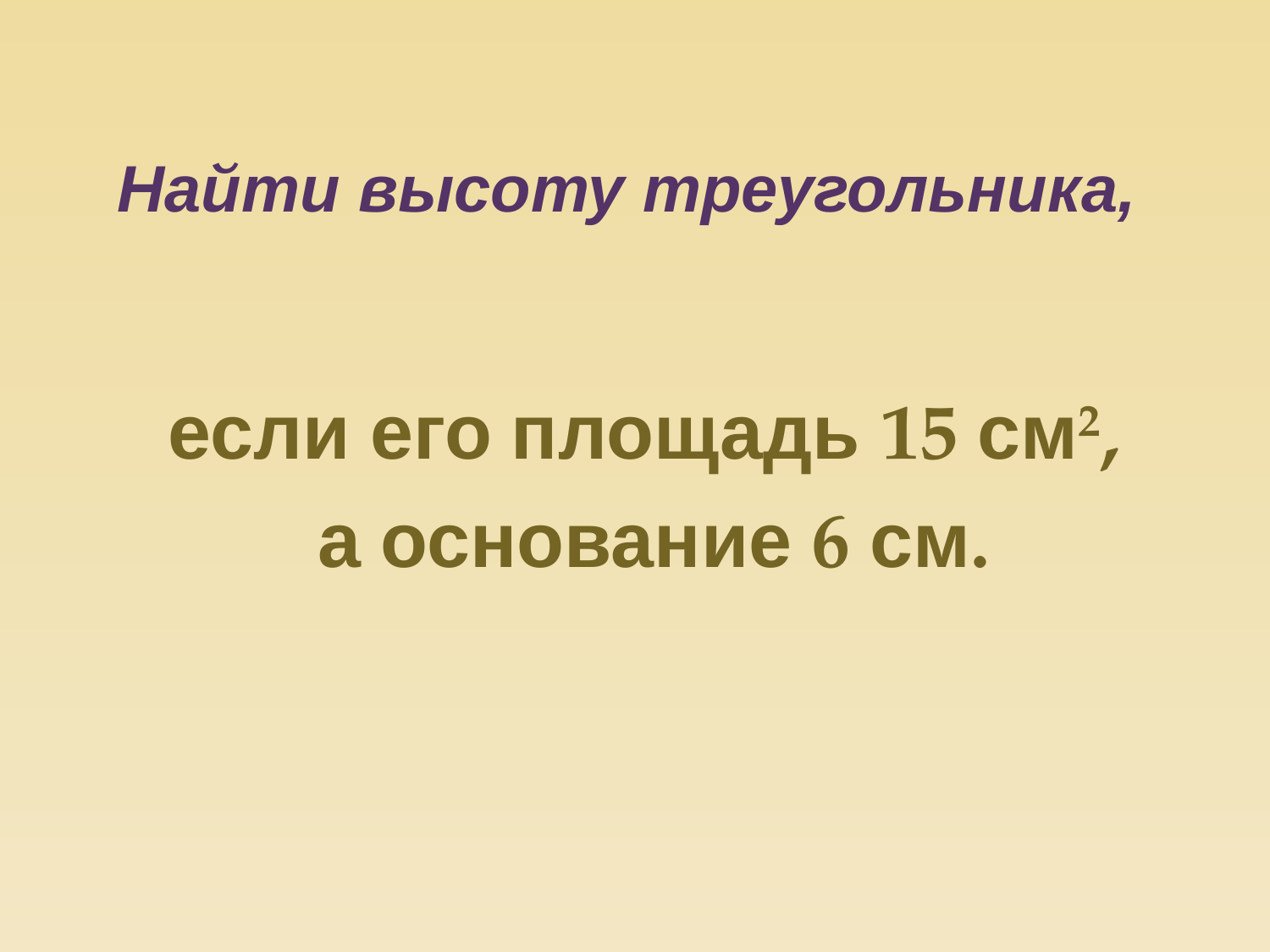

# Найти высоту треугольника,

если его площадь 15 см2,
 а основание 6 см.